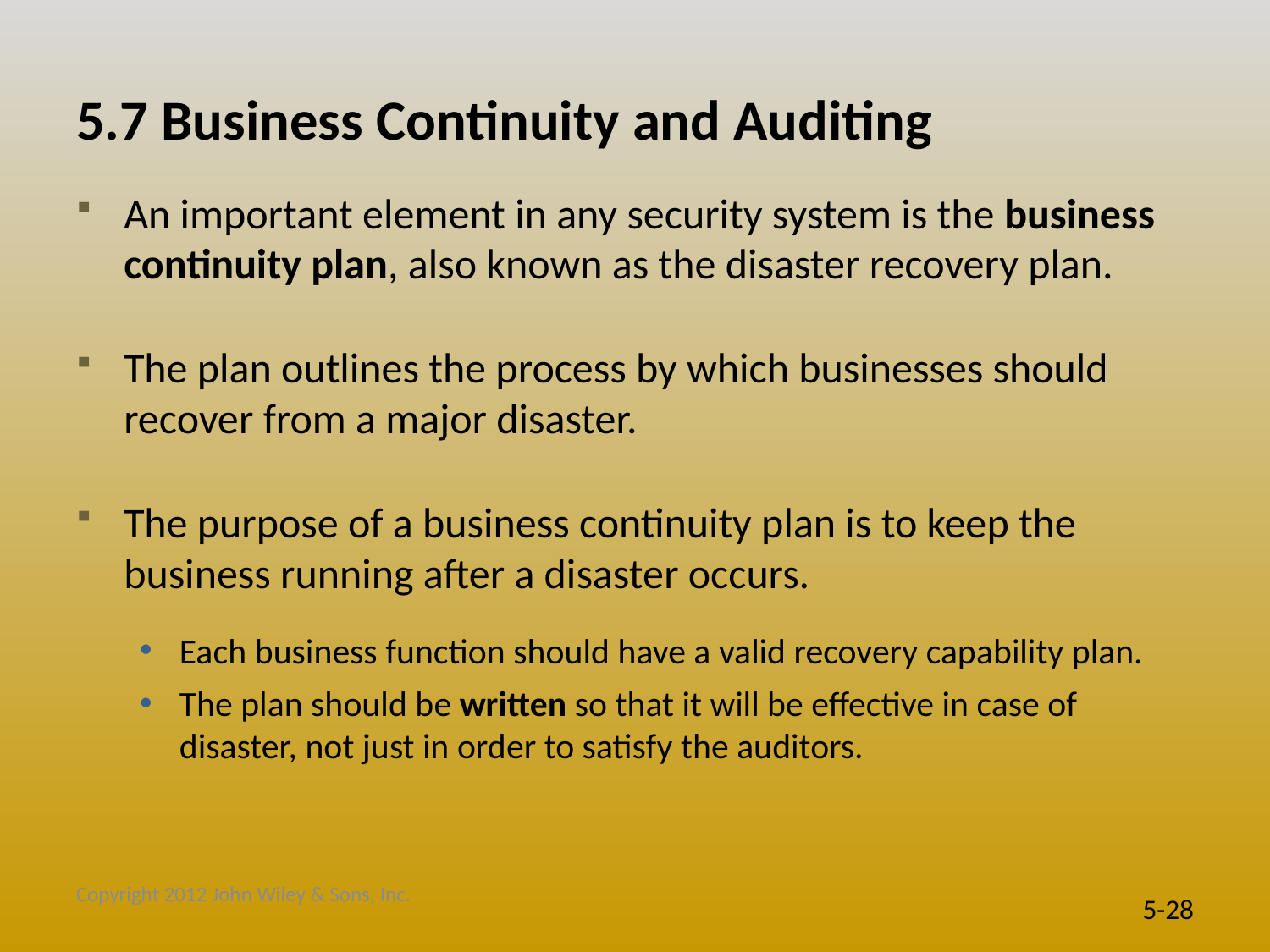

# 5.7 Business Continuity and Auditing
An important element in any security system is the business continuity plan, also known as the disaster recovery plan.
The plan outlines the process by which businesses should recover from a major disaster.
The purpose of a business continuity plan is to keep the business running after a disaster occurs.
Each business function should have a valid recovery capability plan.
The plan should be written so that it will be effective in case of disaster, not just in order to satisfy the auditors.
Copyright 2012 John Wiley & Sons, Inc.
5-28